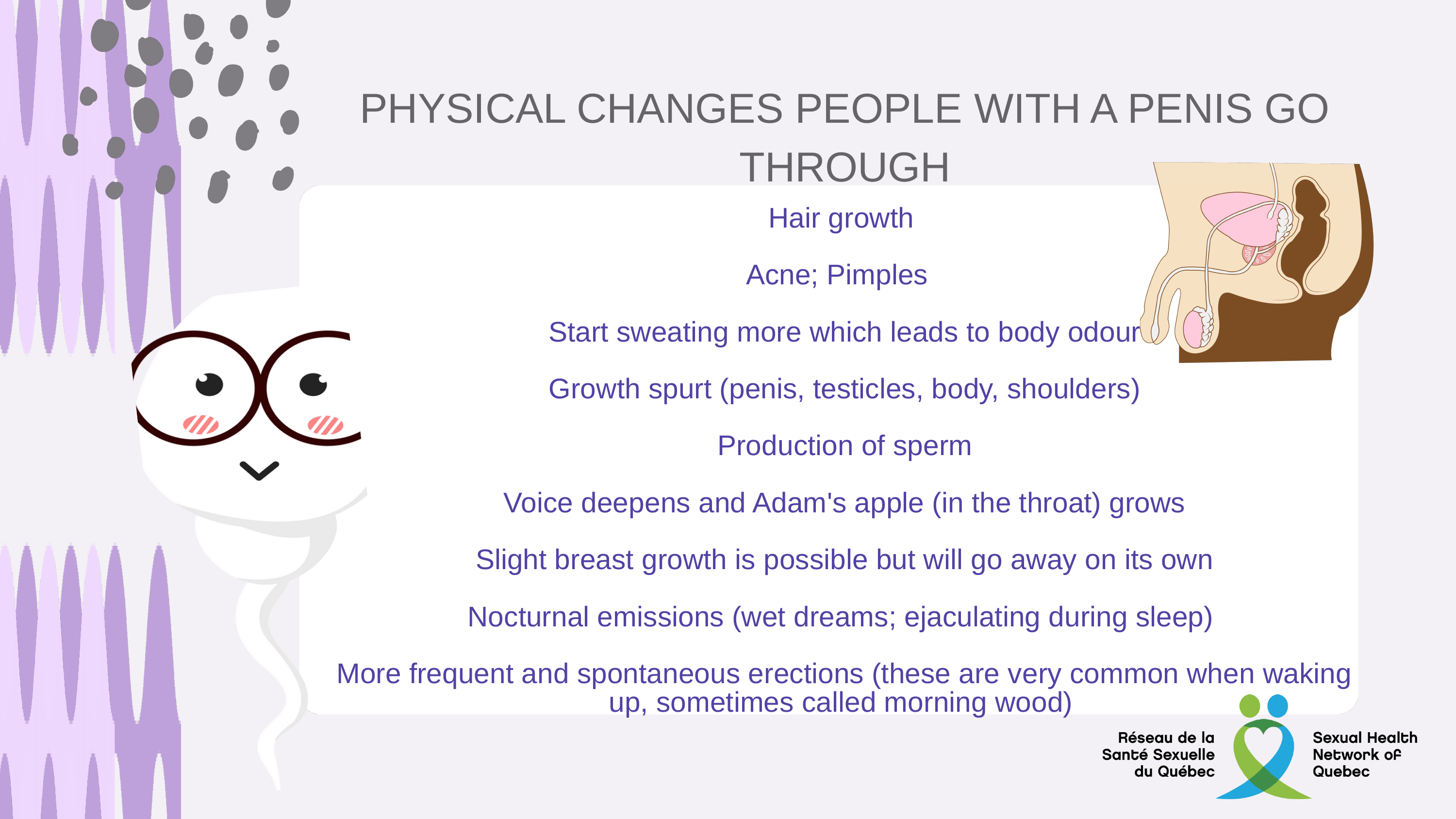

PHYSICAL CHANGES PEOPLE WITH A PENIS GO THROUGH

Hair growth

Acne; Pimples

Start sweating more which leads to body odour

Growth spurt (penis, testicles, body, shoulders)

Production of sperm

Voice deepens and Adam's apple (in the throat) grows

Slight breast growth is possible but will go away on its own

Nocturnal emissions (wet dreams; ejaculating during sleep)

More frequent and spontaneous erections (these are very common when waking up, sometimes called morning wood)